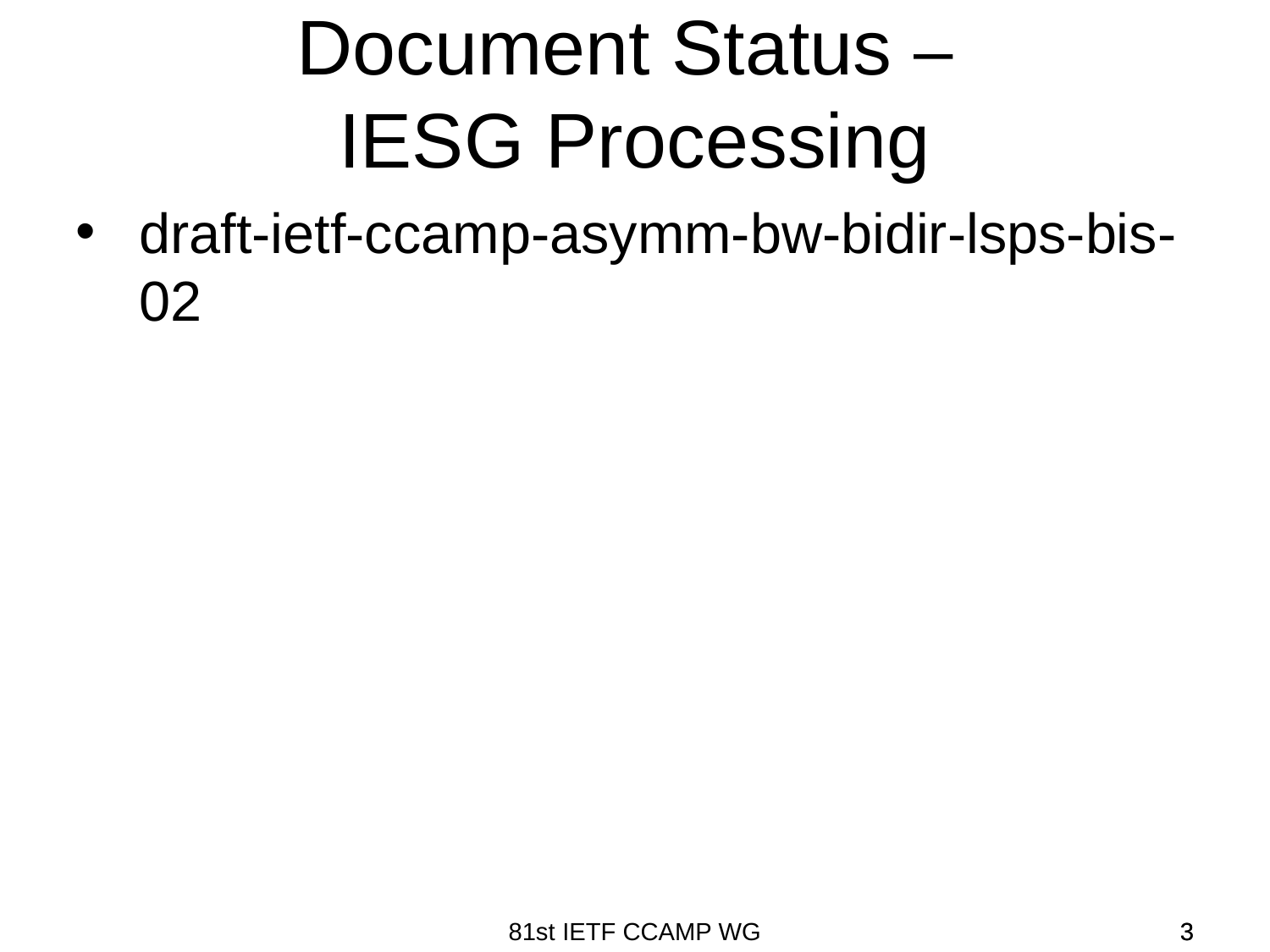

# Document Status – IESG Processing

draft-ietf-ccamp-asymm-bw-bidir-lsps-bis-02
81st IETF CCAMP WG
3
3